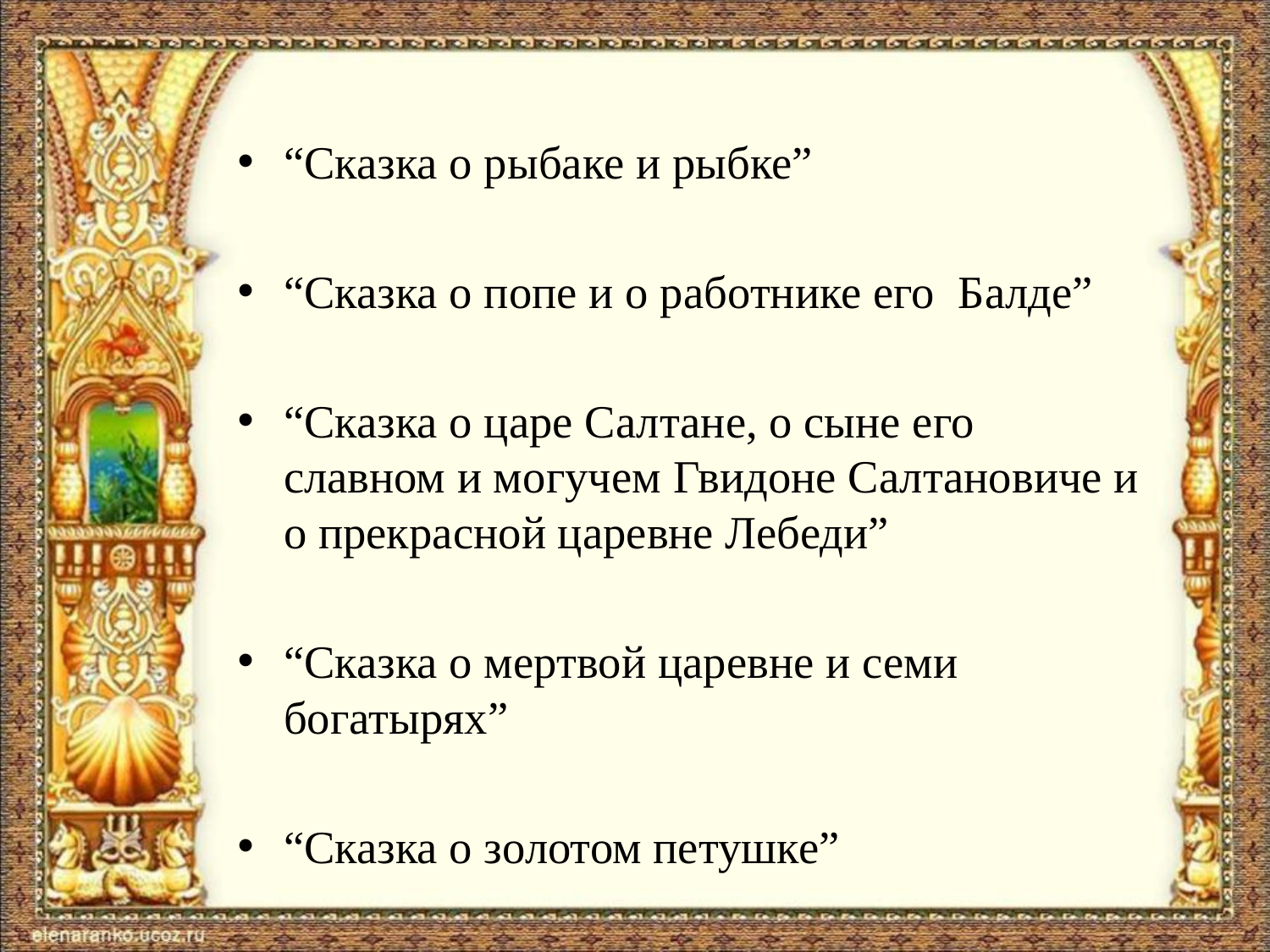

“Сказка о рыбаке и рыбке”

“Сказка о попе и о работнике его  Балде”

“Сказка о царе Салтане, о сыне его славном и могучем Гвидоне Салтановиче и о прекрасной царевне Лебеди”

“Сказка о мертвой царевне и семи богатырях”

“Сказка о золотом петушке”